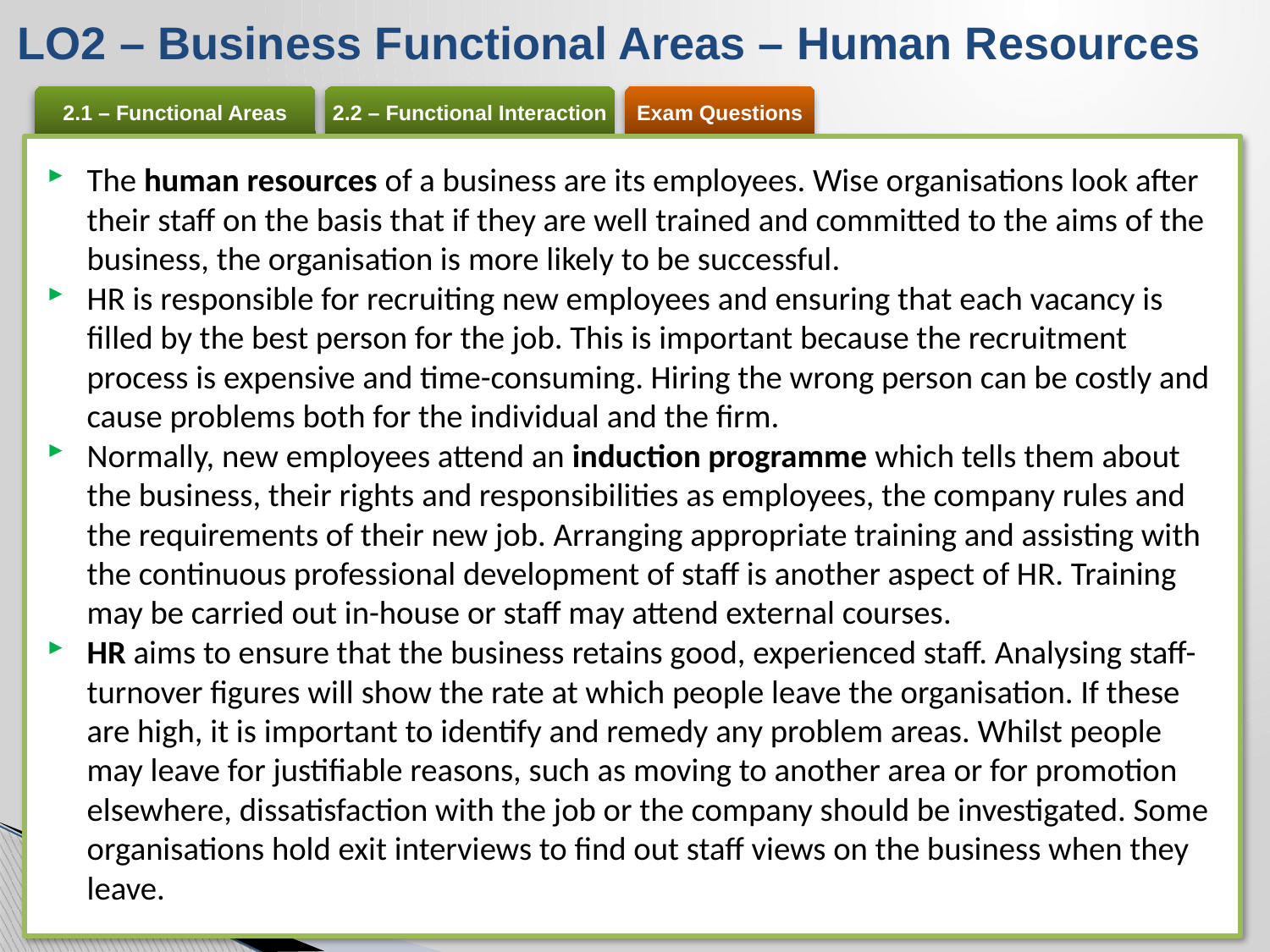

LO2 – Business Functional Areas – Human Resources
The human resources of a business are its employees. Wise organisations look after their staff on the basis that if they are well trained and committed to the aims of the business, the organisation is more likely to be successful.
HR is responsible for recruiting new employees and ensuring that each vacancy is filled by the best person for the job. This is important because the recruitment process is expensive and time-consuming. Hiring the wrong person can be costly and cause problems both for the individual and the firm.
Normally, new employees attend an induction programme which tells them about the business, their rights and responsibilities as employees, the company rules and the requirements of their new job. Arranging appropriate training and assisting with the continuous professional development of staff is another aspect of HR. Training may be carried out in-house or staff may attend external courses.
HR aims to ensure that the business retains good, experienced staff. Analysing staff-turnover figures will show the rate at which people leave the organisation. If these are high, it is important to identify and remedy any problem areas. Whilst people may leave for justifiable reasons, such as moving to another area or for promotion elsewhere, dissatisfaction with the job or the company should be investigated. Some organisations hold exit interviews to find out staff views on the business when they leave.